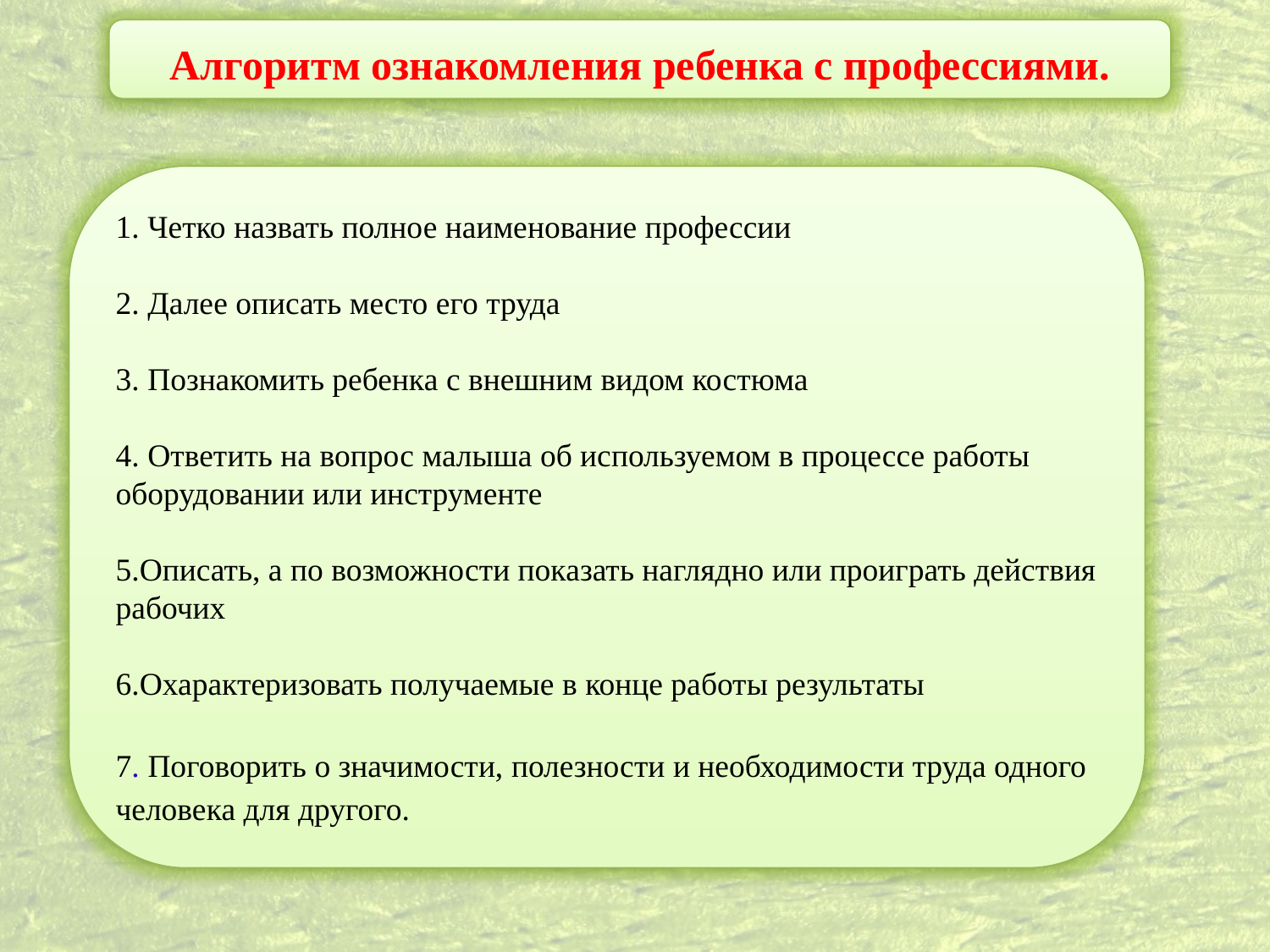

Алгоритм ознакомления ребенка с профессиями.
1. Четко назвать полное наименование профессии

2. Далее описать место его труда

3. Познакомить ребенка с внешним видом костюма

4. Ответить на вопрос малыша об используемом в процессе работы оборудовании или инструменте

5.Описать, а по возможности показать наглядно или проиграть действия рабочих

6.Охарактеризовать получаемые в конце работы результаты

7. Поговорить о значимости, полезности и необходимости труда одного человека для другого.